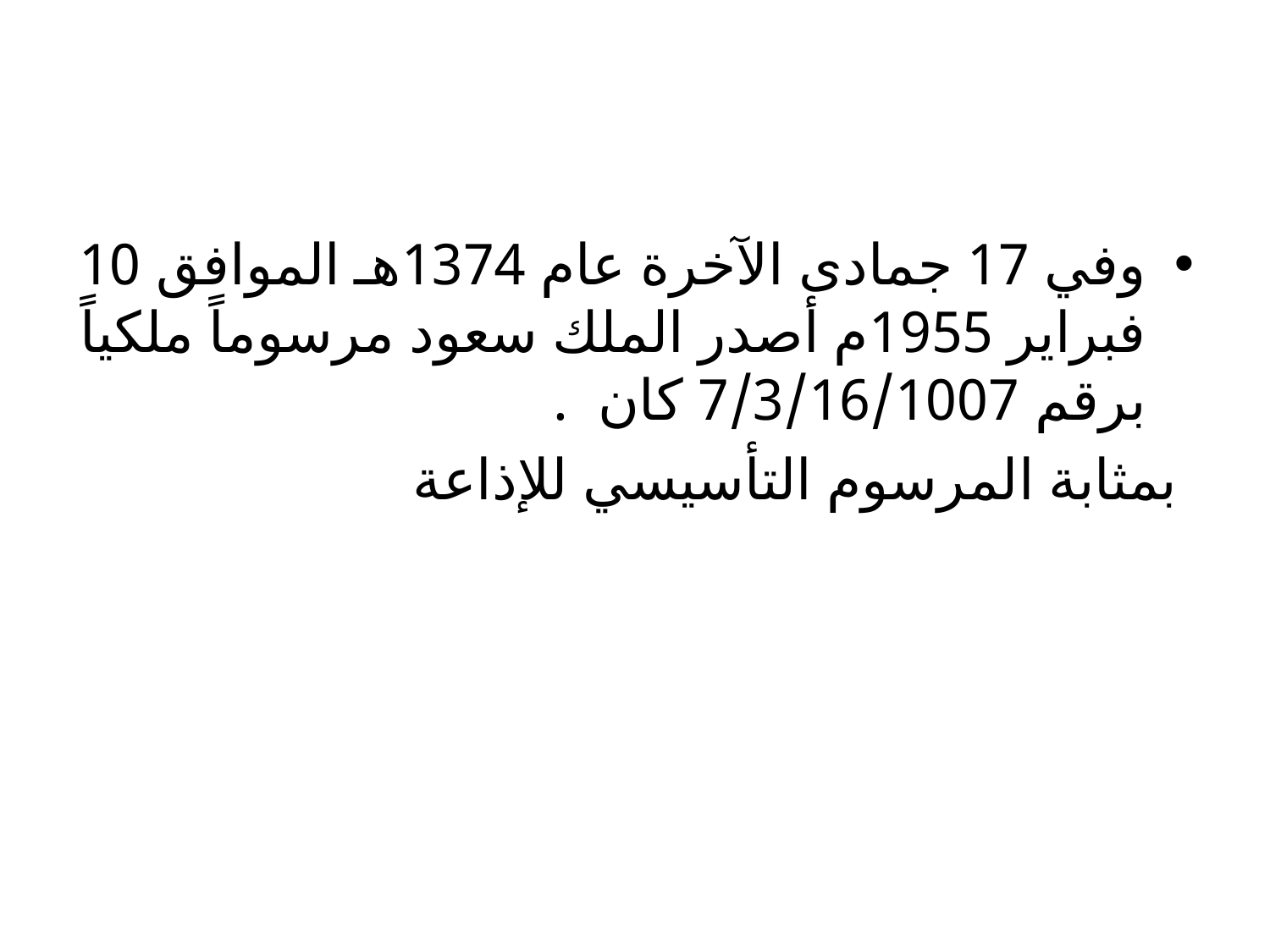

#
وفي 17 جمادى الآخرة عام 1374هـ الموافق 10 فبراير 1955م أصدر الملك سعود مرسوماً ملكياً برقم 7/3/16/1007 كان  .
بمثابة المرسوم التأسيسي للإذاعة